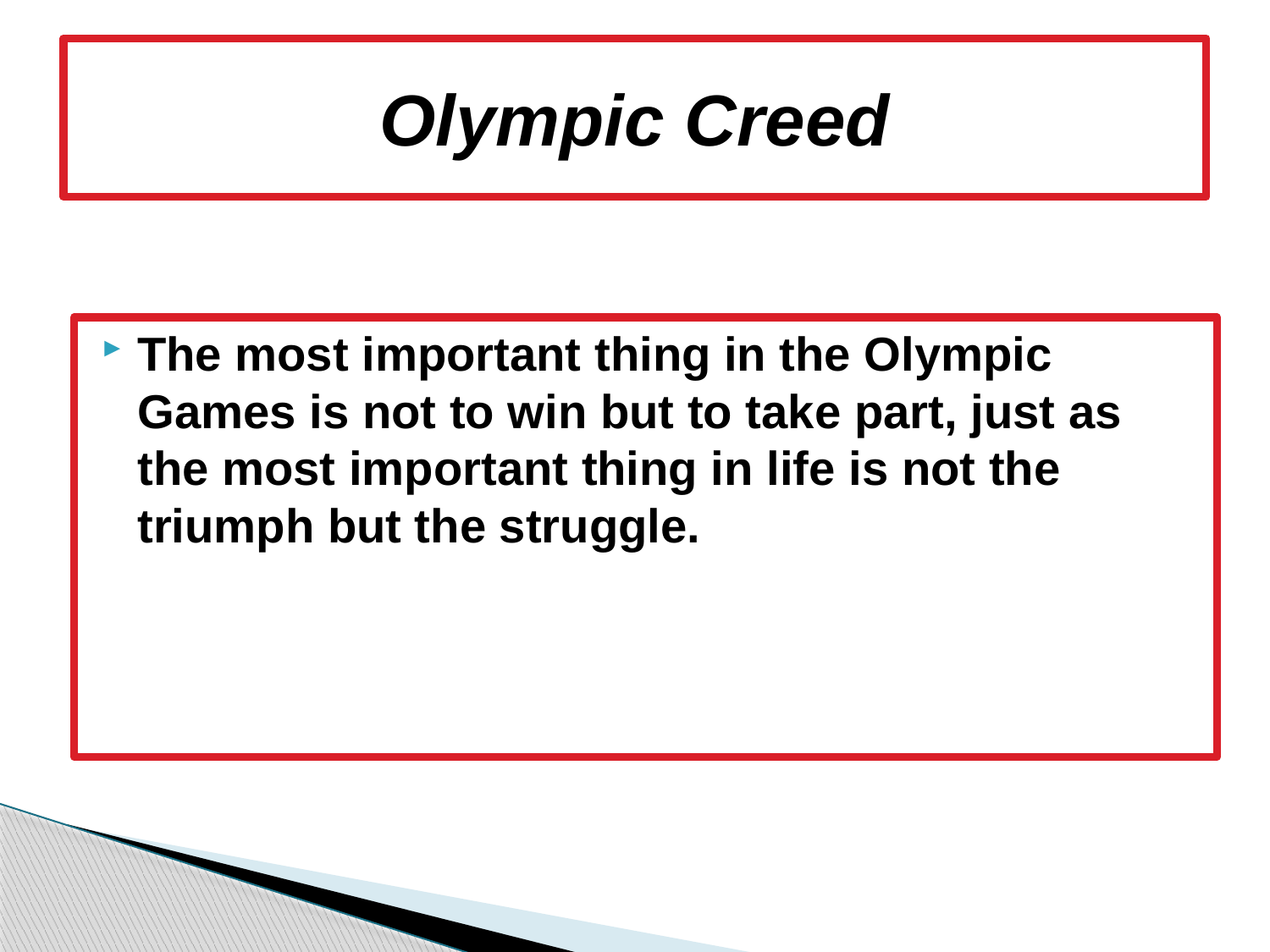

# Olympic Creed
The most important thing in the Olympic Games is not to win but to take part, just as the most important thing in life is not the triumph but the struggle.